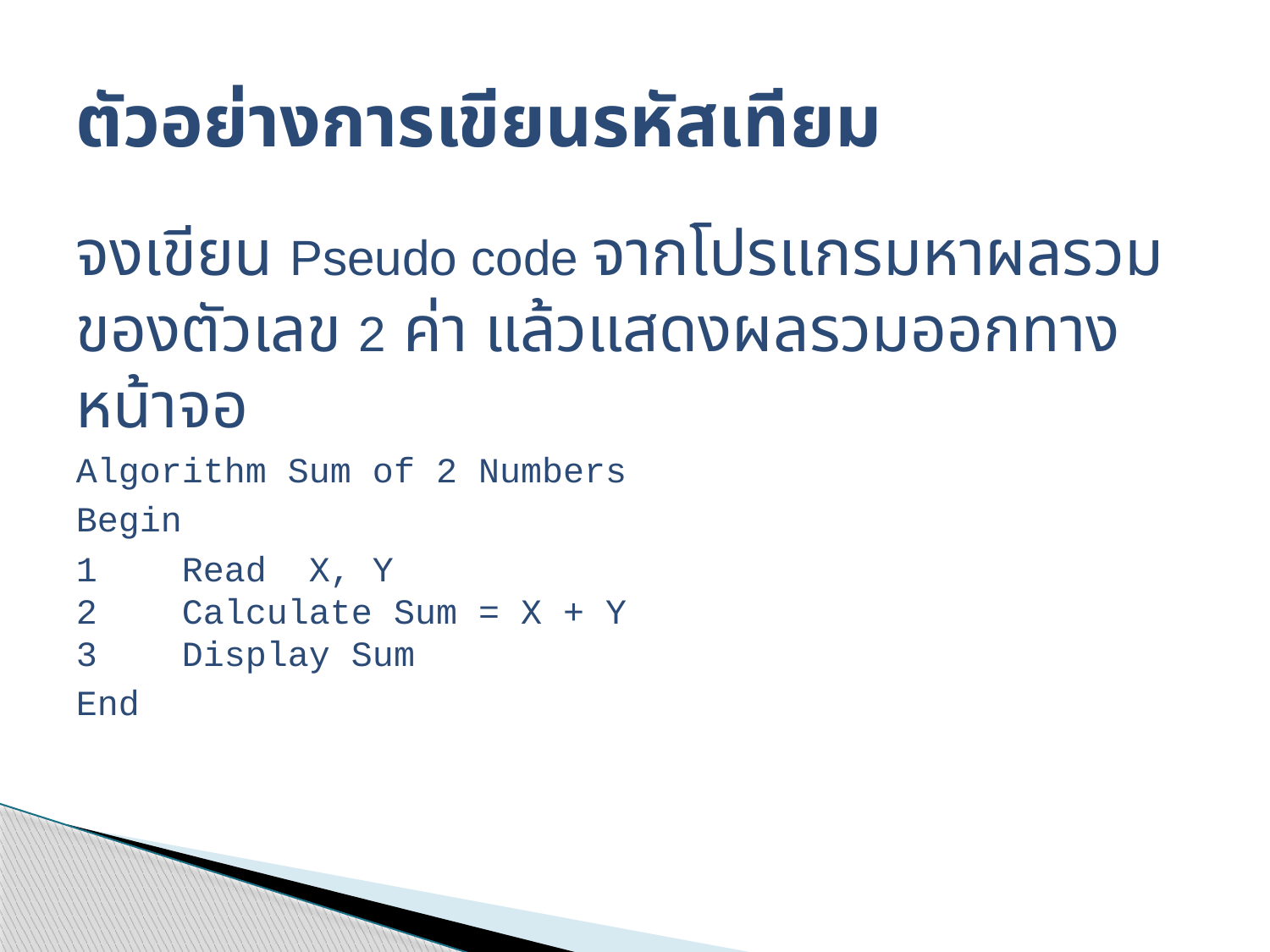

# ตัวอย่างการเขียนรหัสเทียม
จงเขียน Pseudo code จากโปรแกรมหาผลรวมของตัวเลข 2 ค่า แล้วแสดงผลรวมออกทางหน้าจอ
Algorithm Sum of 2 Numbers
Begin
1    Read  X, Y
2    Calculate Sum = X + Y
3    Display Sum
End